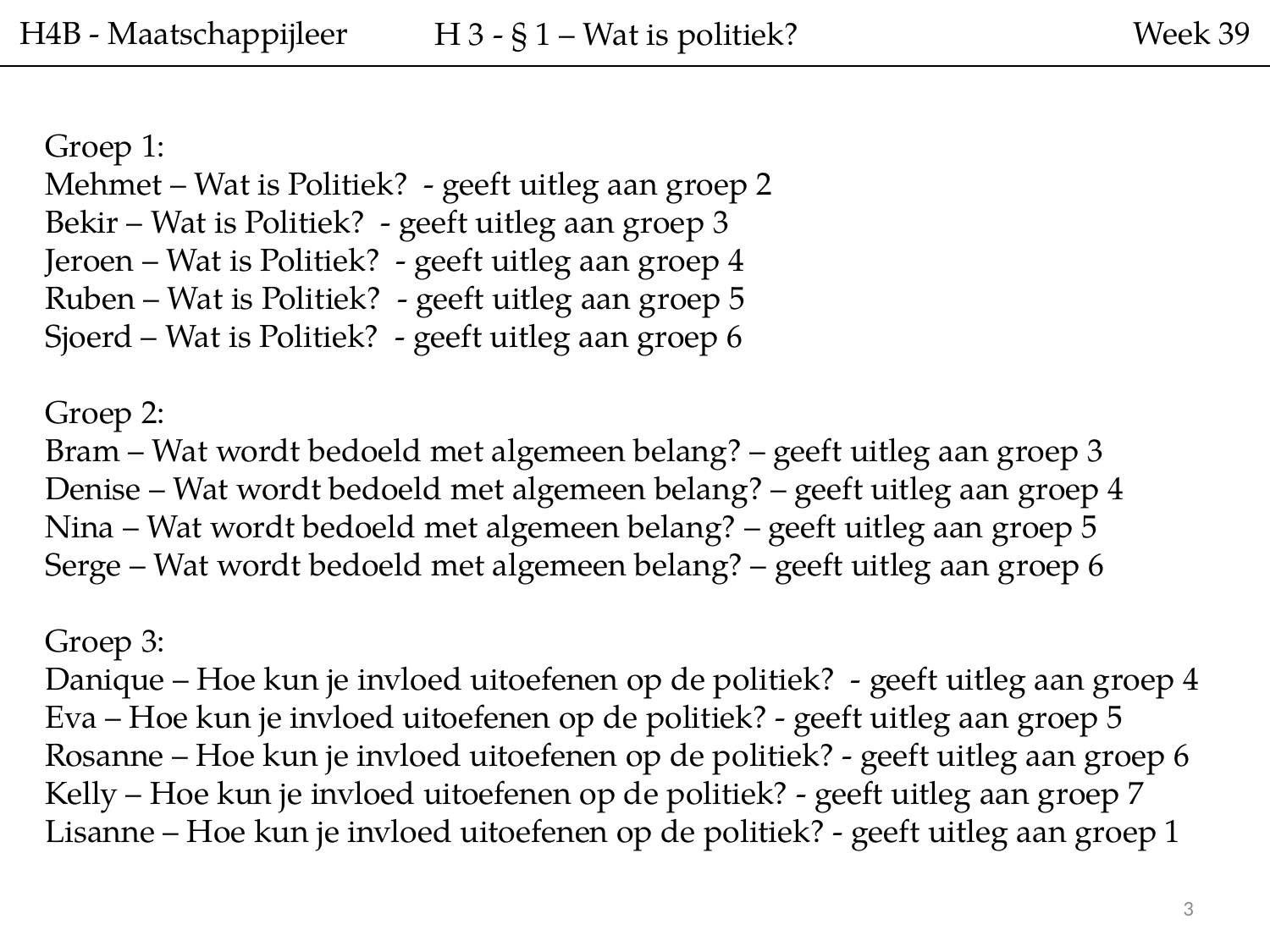

H4B - Maatschappijleer
Week 39
H 3 - § 1 – Wat is politiek?
Groep 1:
Mehmet – Wat is Politiek?  - geeft uitleg aan groep 2
Bekir – Wat is Politiek?  - geeft uitleg aan groep 3
Jeroen – Wat is Politiek?  - geeft uitleg aan groep 4
Ruben – Wat is Politiek?  - geeft uitleg aan groep 5
Sjoerd – Wat is Politiek?  - geeft uitleg aan groep 6

Groep 2:
Bram – Wat wordt bedoeld met algemeen belang? – geeft uitleg aan groep 3
Denise – Wat wordt bedoeld met algemeen belang? – geeft uitleg aan groep 4
Nina – Wat wordt bedoeld met algemeen belang? – geeft uitleg aan groep 5
Serge – Wat wordt bedoeld met algemeen belang? – geeft uitleg aan groep 6

Groep 3:
Danique – Hoe kun je invloed uitoefenen op de politiek?  - geeft uitleg aan groep 4
Eva – Hoe kun je invloed uitoefenen op de politiek? - geeft uitleg aan groep 5
Rosanne – Hoe kun je invloed uitoefenen op de politiek? - geeft uitleg aan groep 6
Kelly – Hoe kun je invloed uitoefenen op de politiek? - geeft uitleg aan groep 7
Lisanne – Hoe kun je invloed uitoefenen op de politiek? - geeft uitleg aan groep 1

3